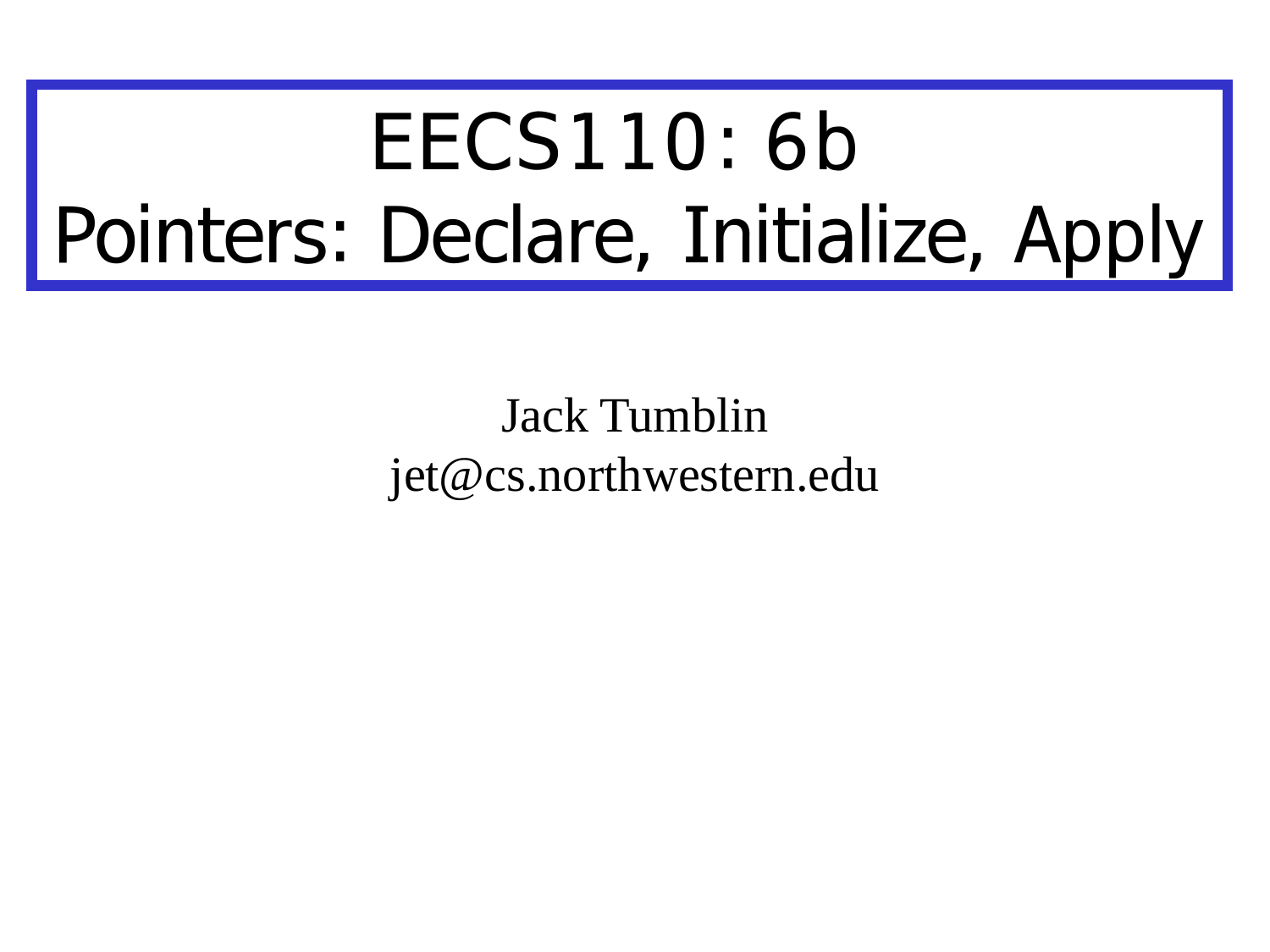

# EECS110: 6b Pointers: Declare, Initialize, Apply
Jack Tumblin
jet@cs.northwestern.edu
.